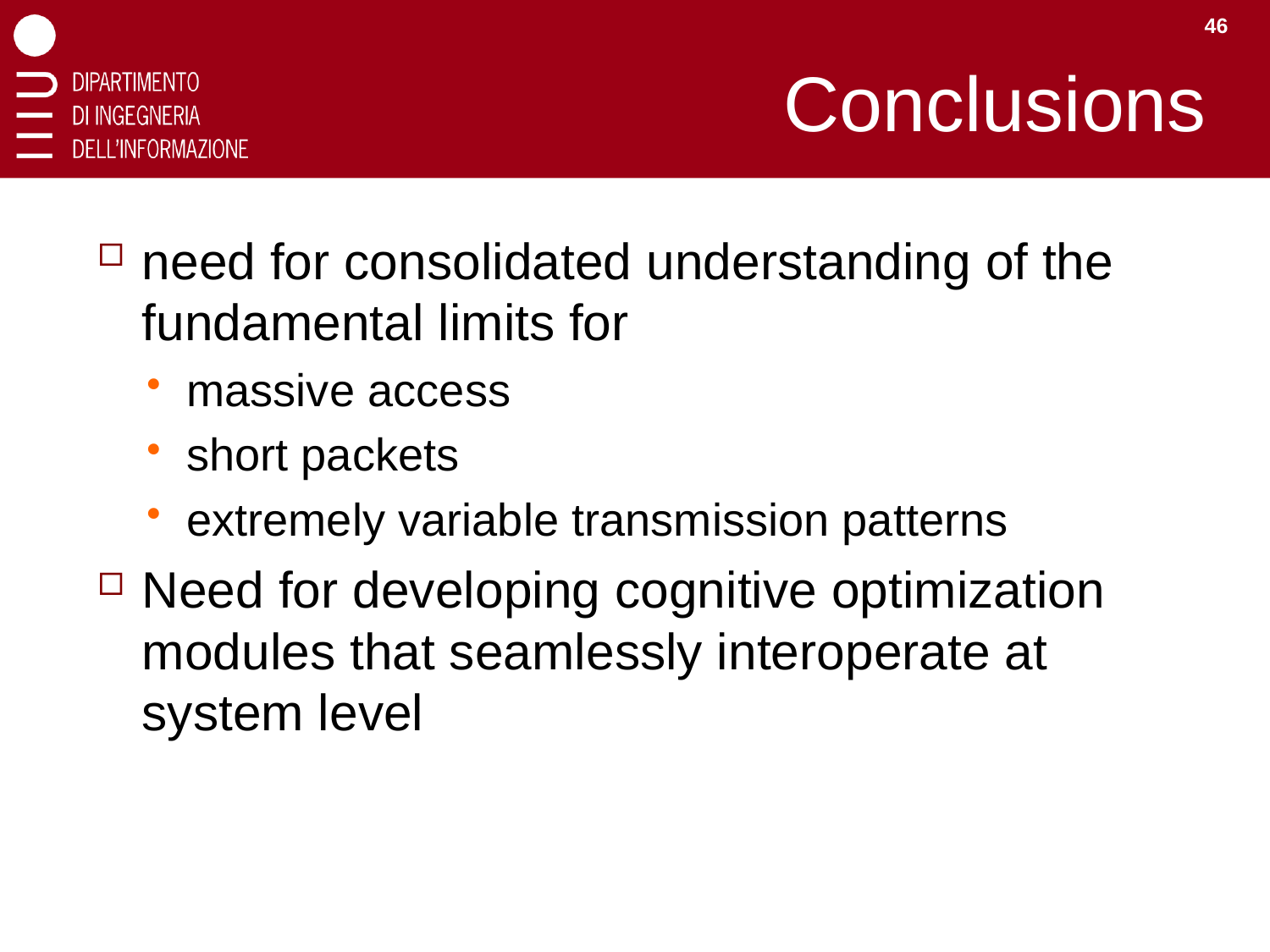

46
# Conclusions
need for consolidated understanding of the
fundamental limits for
massive access
short packets
extremely variable transmission patterns
Need for developing cognitive optimization modules that seamlessly interoperate at system level